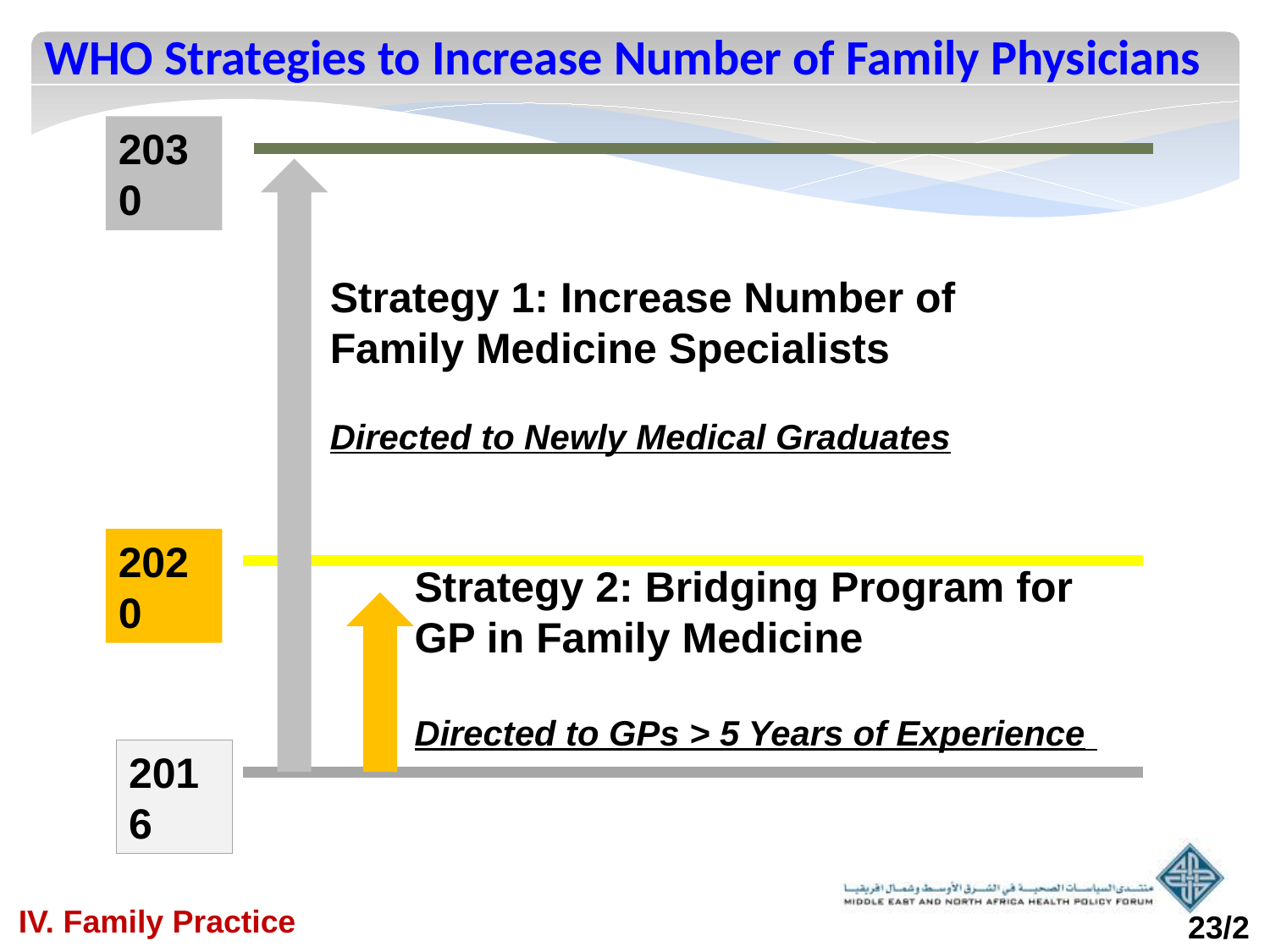

WHO Strategies to Increase Number of Family Physicians
2030
Strategy 1: Increase Number of Family Medicine Specialists

Directed to Newly Medical Graduates

2020
Strategy 2: Bridging Program for GP in Family Medicine

Directed to GPs > 5 Years of Experience

2016
IV. Family Practice
23/25